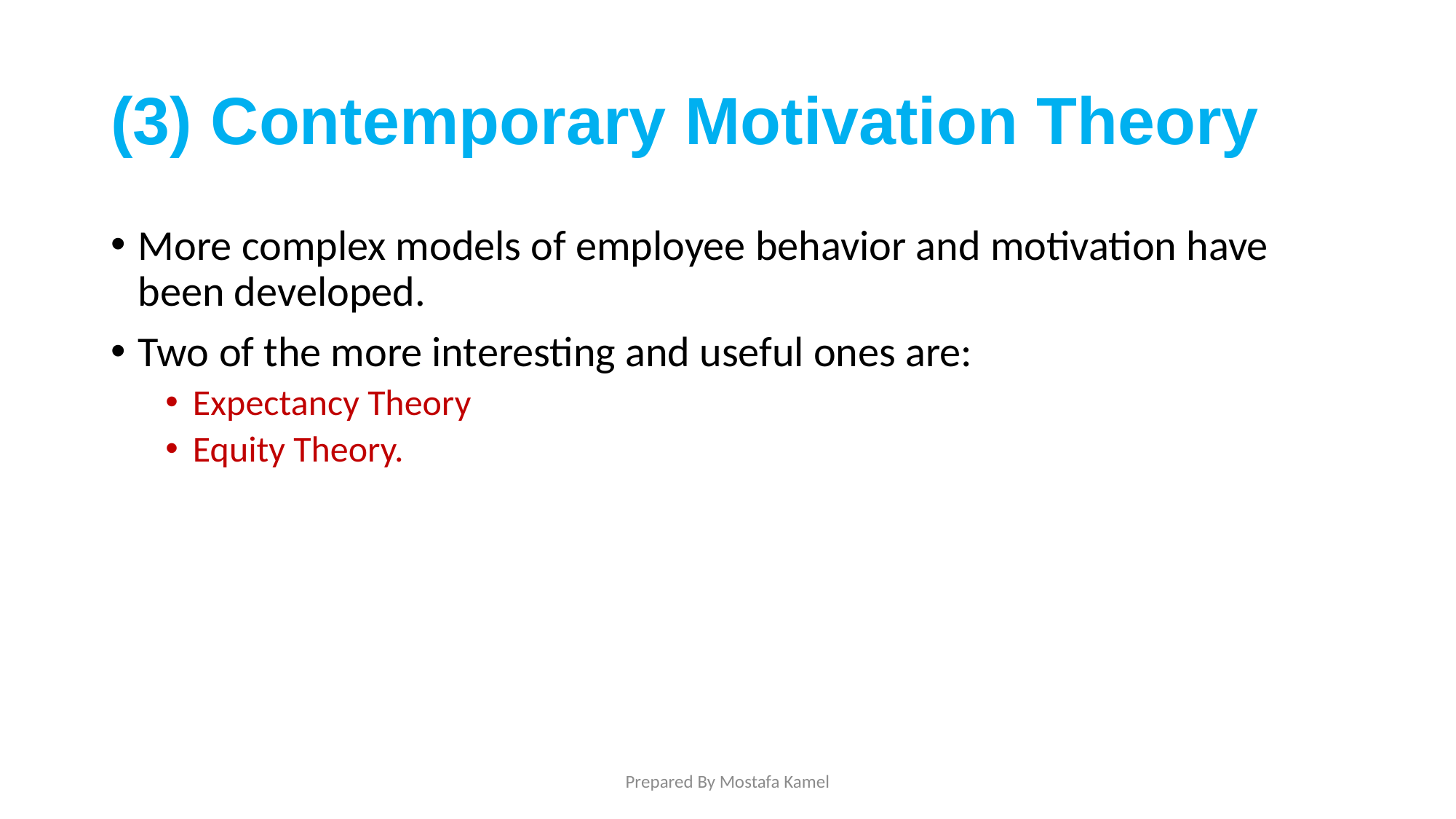

# (3) Contemporary Motivation Theory
More complex models of employee behavior and motivation have been developed.
Two of the more interesting and useful ones are:
Expectancy Theory
Equity Theory.
Prepared By Mostafa Kamel